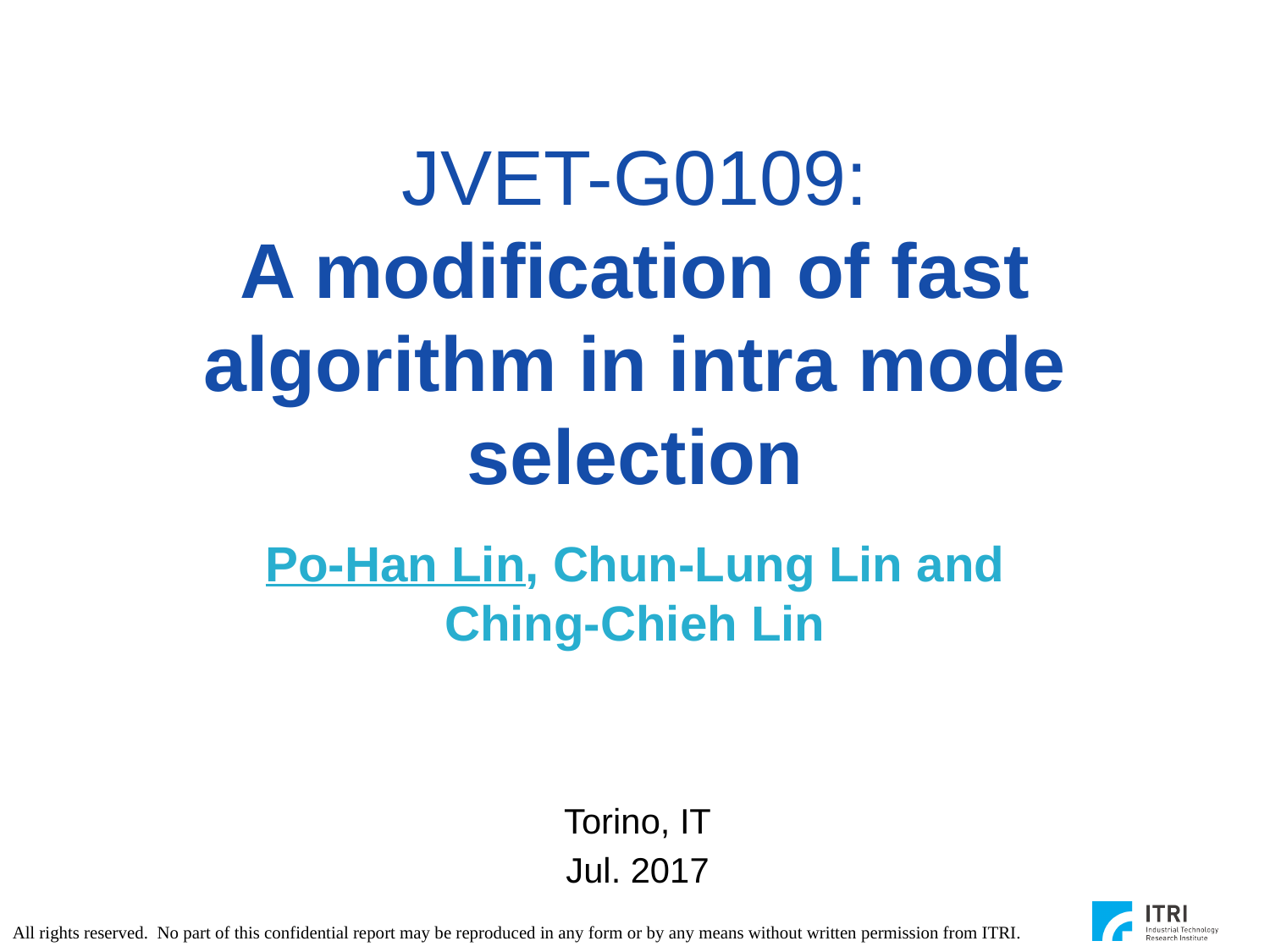

# JVET-G0109: A modification of fast algorithm in intra mode selection
Po-Han Lin, Chun-Lung Lin and Ching-Chieh Lin
Torino, IT
Jul. 2017